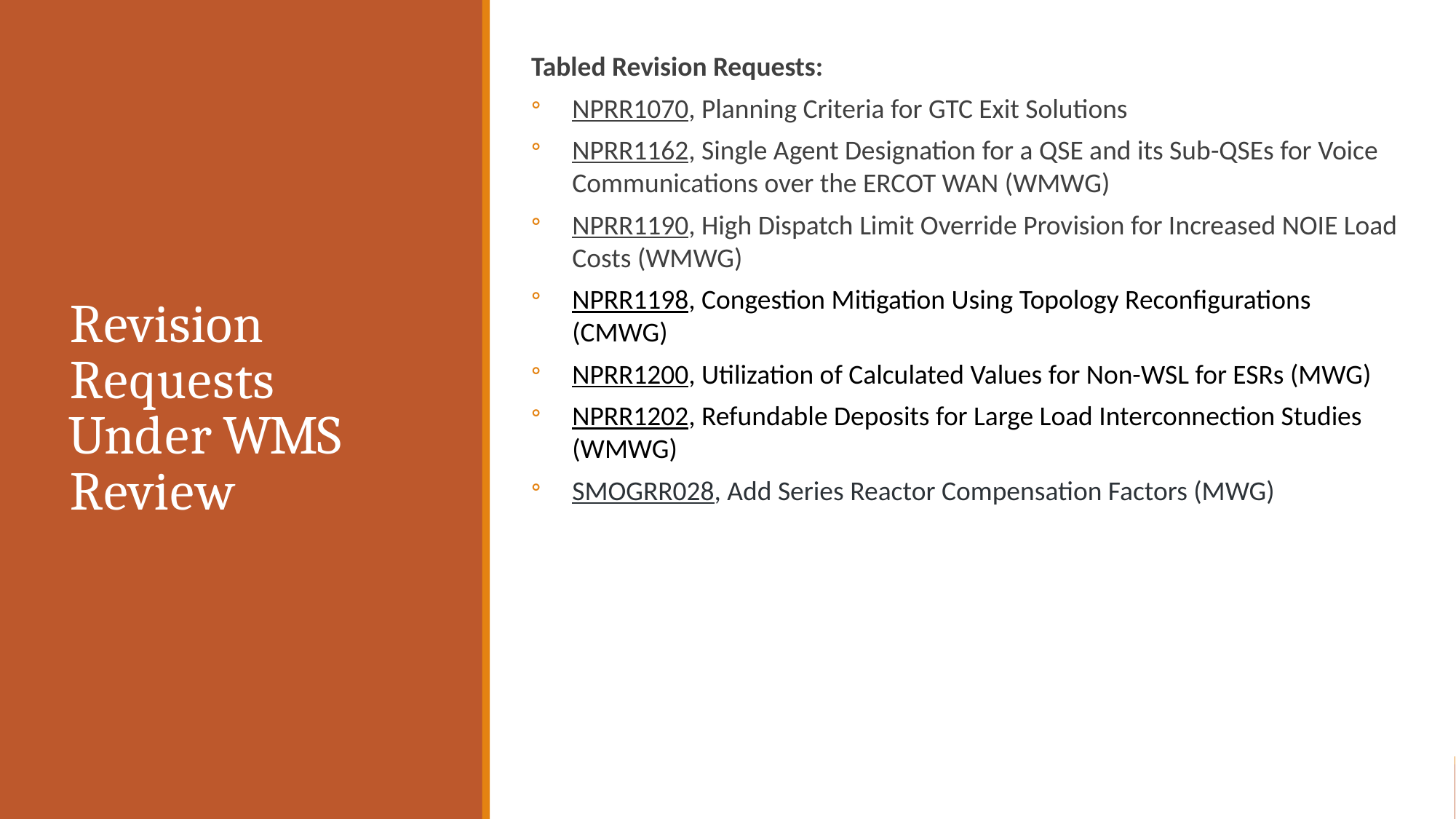

Tabled Revision Requests:
NPRR1070, Planning Criteria for GTC Exit Solutions
NPRR1162, Single Agent Designation for a QSE and its Sub-QSEs for Voice Communications over the ERCOT WAN (WMWG)
NPRR1190, High Dispatch Limit Override Provision for Increased NOIE Load Costs (WMWG)
NPRR1198, Congestion Mitigation Using Topology Reconfigurations (CMWG)
NPRR1200, Utilization of Calculated Values for Non-WSL for ESRs (MWG)
NPRR1202, Refundable Deposits for Large Load Interconnection Studies (WMWG)
SMOGRR028, Add Series Reactor Compensation Factors (MWG)
# Revision Requests Under WMS Review